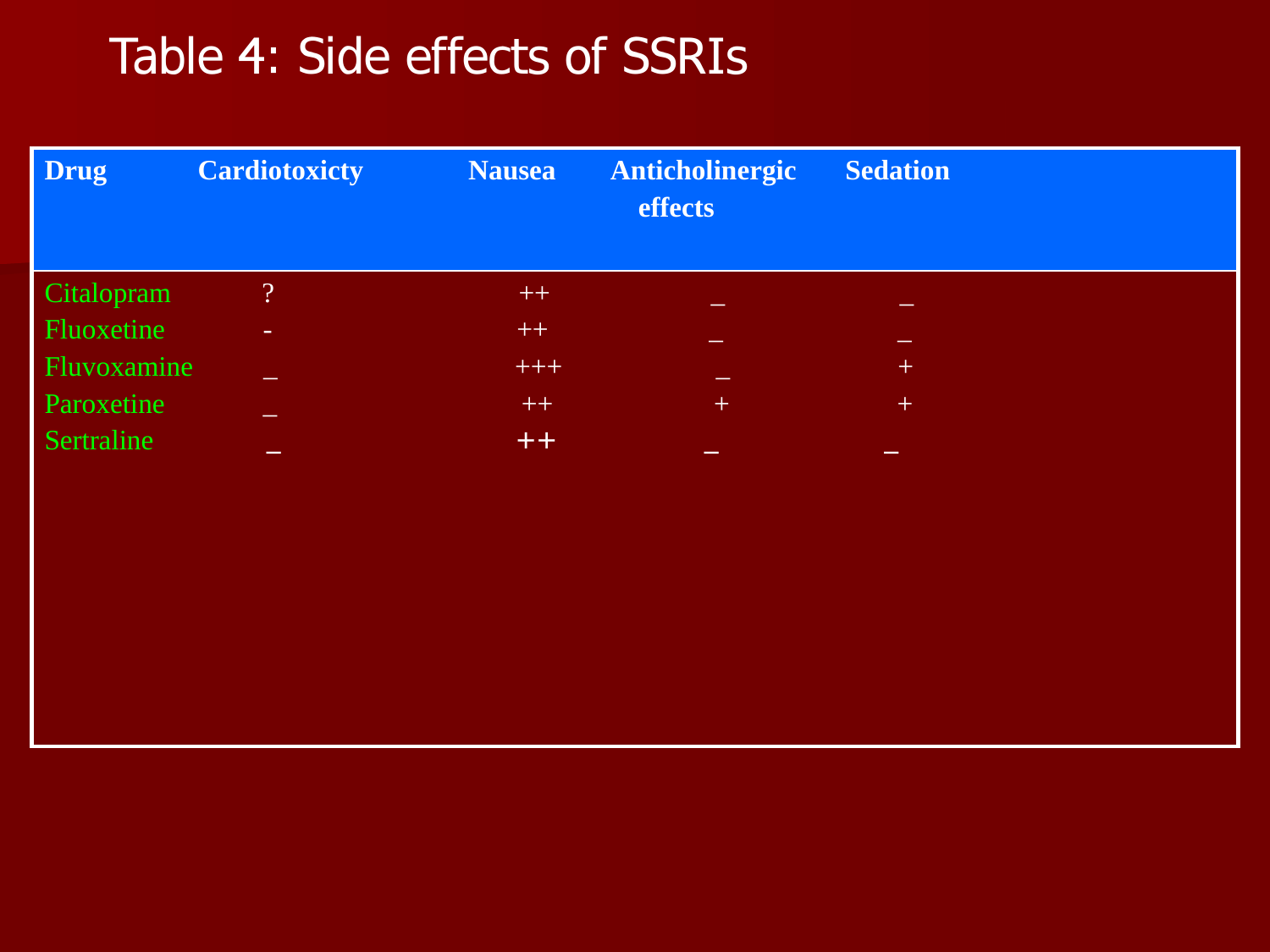

Table 4: Side effects of SSRIs
| Drug Cardiotoxicty Nausea Anticholinergic Sedation effects |
| --- |
| Citalopram ? ++ \_ \_ Fluoxetine - ++ \_ \_ Fluvoxamine \_ +++ \_ + Paroxetine \_ ++ + + Sertraline \_ ++ \_ \_ |